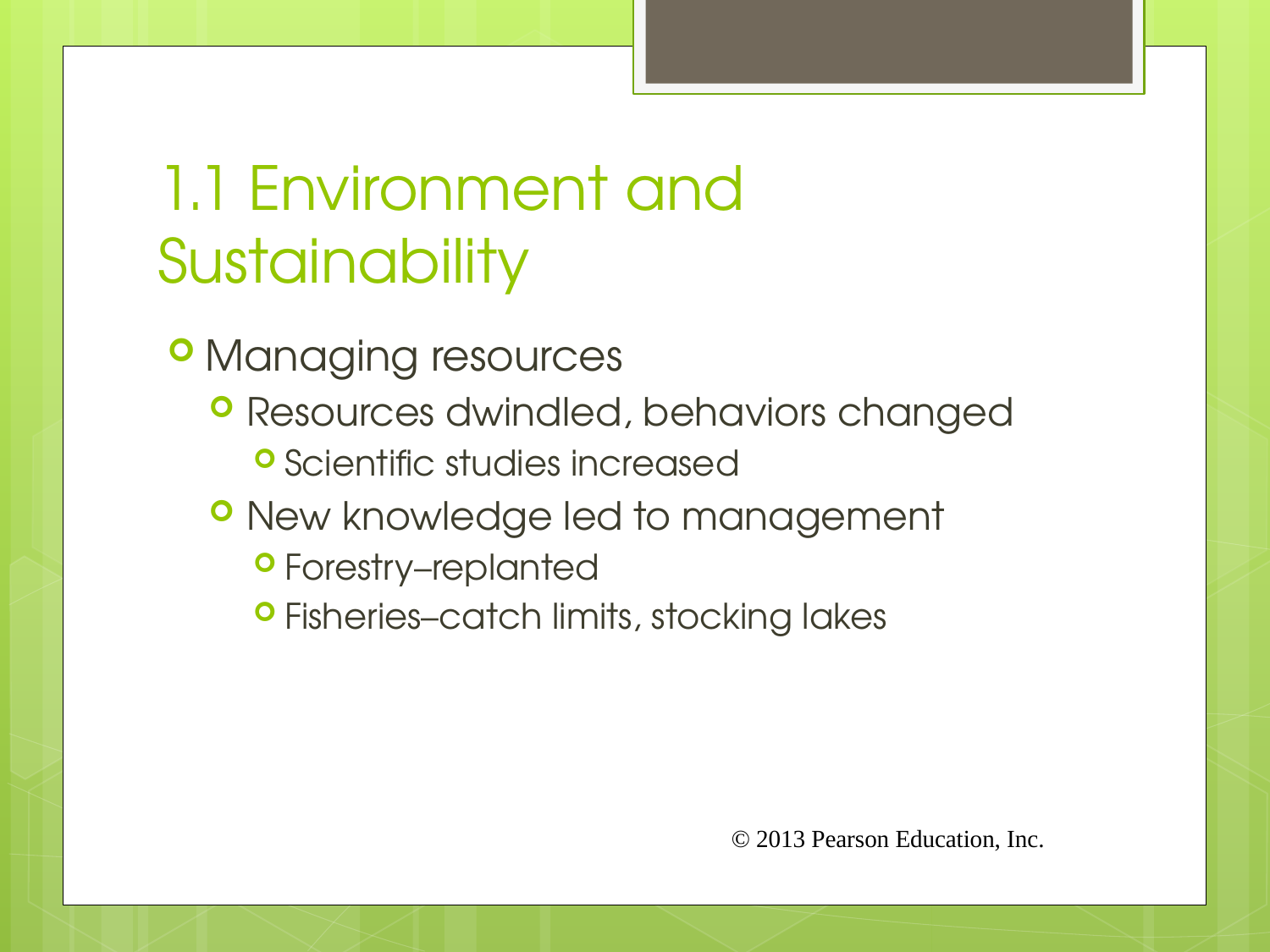

# 1.1 Environment and Sustainability
Managing resources
Resources dwindled, behaviors changed
Scientific studies increased
New knowledge led to management
Forestry–replanted
Fisheries–catch limits, stocking lakes
© 2013 Pearson Education, Inc.